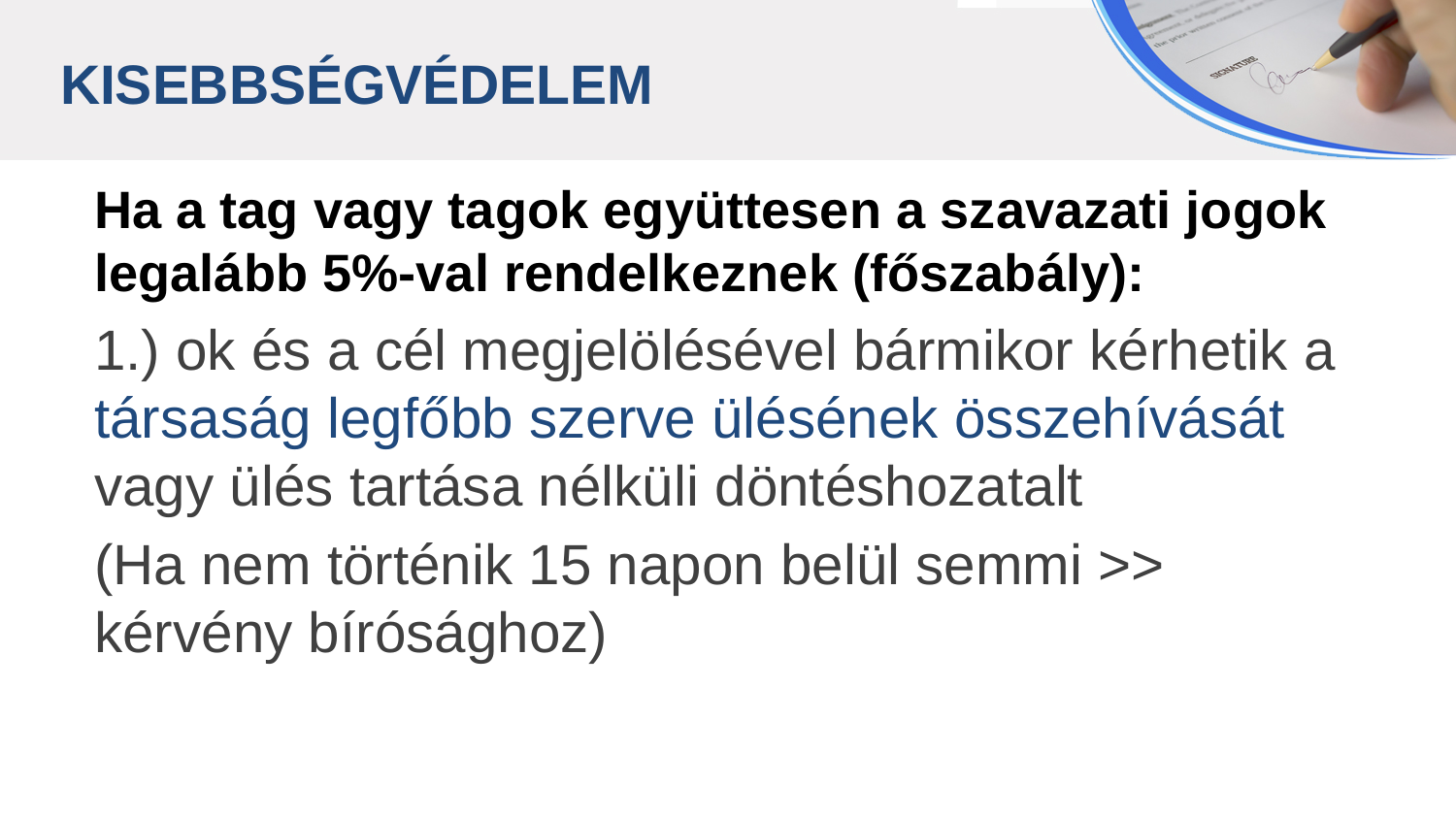

KISEBBSÉGVÉDELEM
Ha a tag vagy tagok együttesen a szavazati jogok legalább 5%-val rendelkeznek (főszabály):
1.) ok és a cél megjelölésével bármikor kérhetik a társaság legfőbb szerve ülésének összehívását
vagy ülés tartása nélküli döntéshozatalt
(Ha nem történik 15 napon belül semmi >> kérvény bírósághoz)